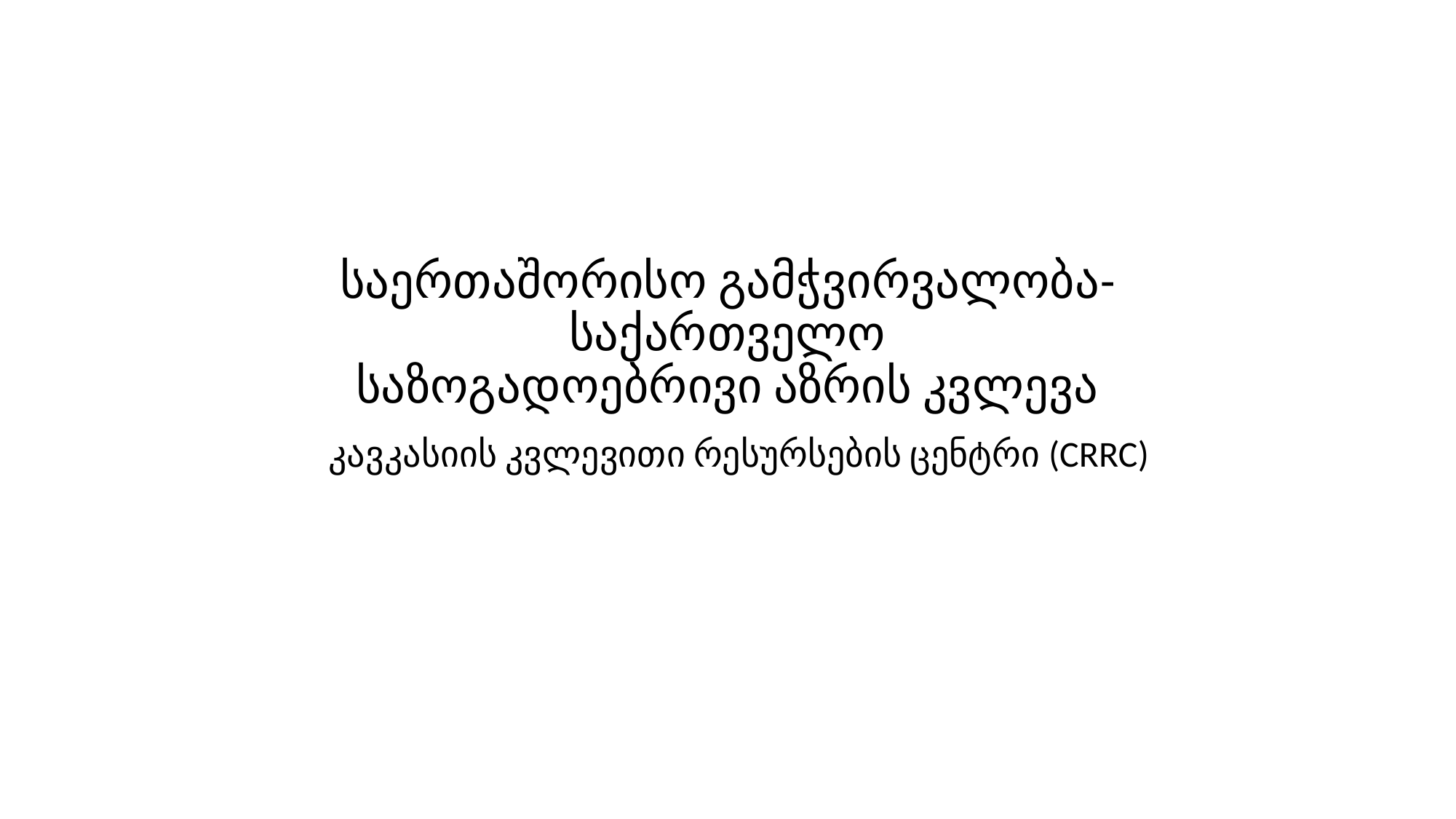

# საერთაშორისო გამჭვირვალობა- საქართველო საზოგადოებრივი აზრის კვლევა
კავკასიის კვლევითი რესურსების ცენტრი (CRRC)